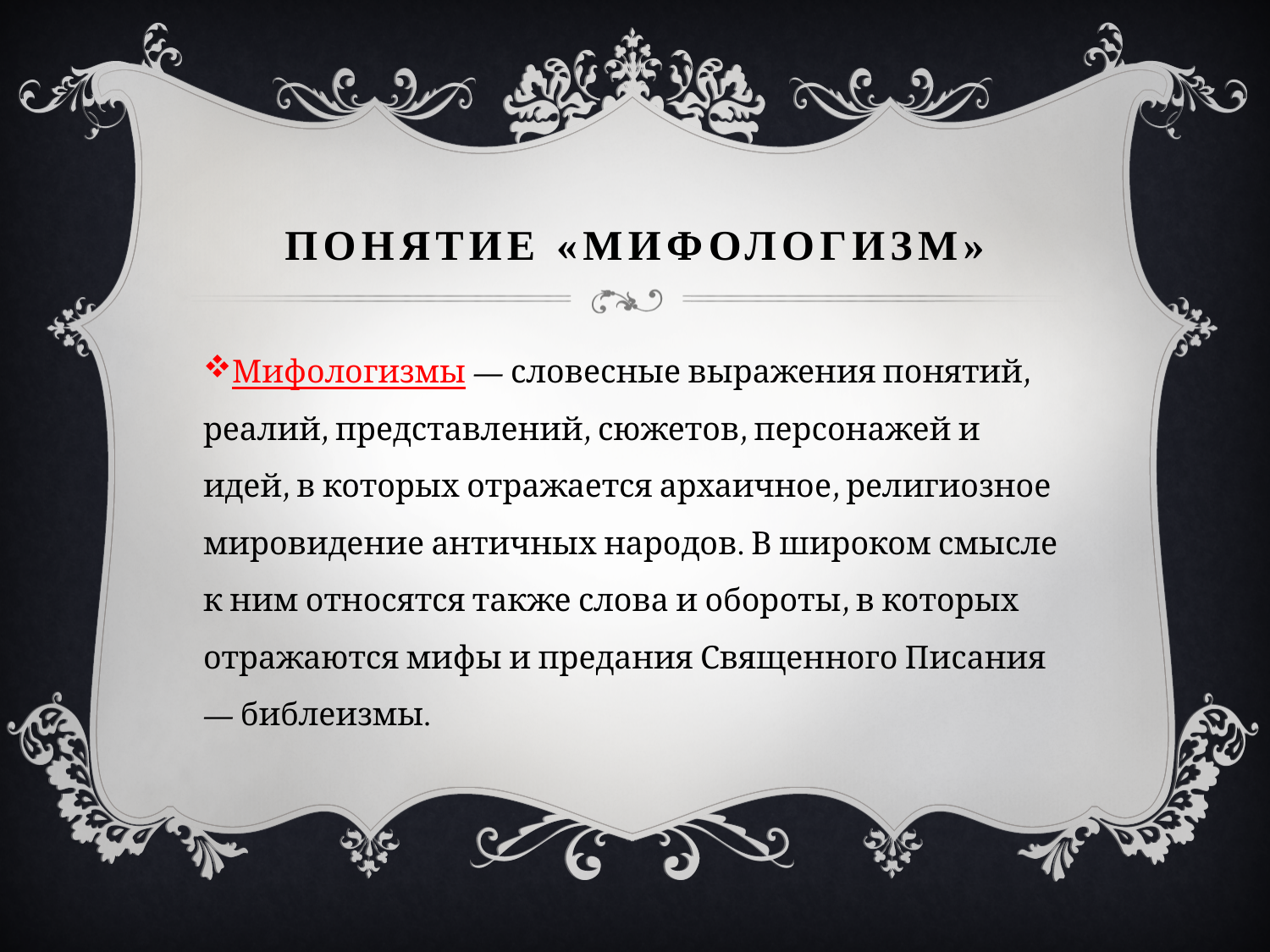

# Понятие «Мифологизм»
Мифологизмы — словесные выражения понятий, реалий, представлений, сюжетов, персонажей и идей, в которых отражается архаичное, религиозное мировидение античных народов. В широком смысле к ним относятся также слова и обороты, в которых отражаются мифы и предания Священного Писания — библеизмы.